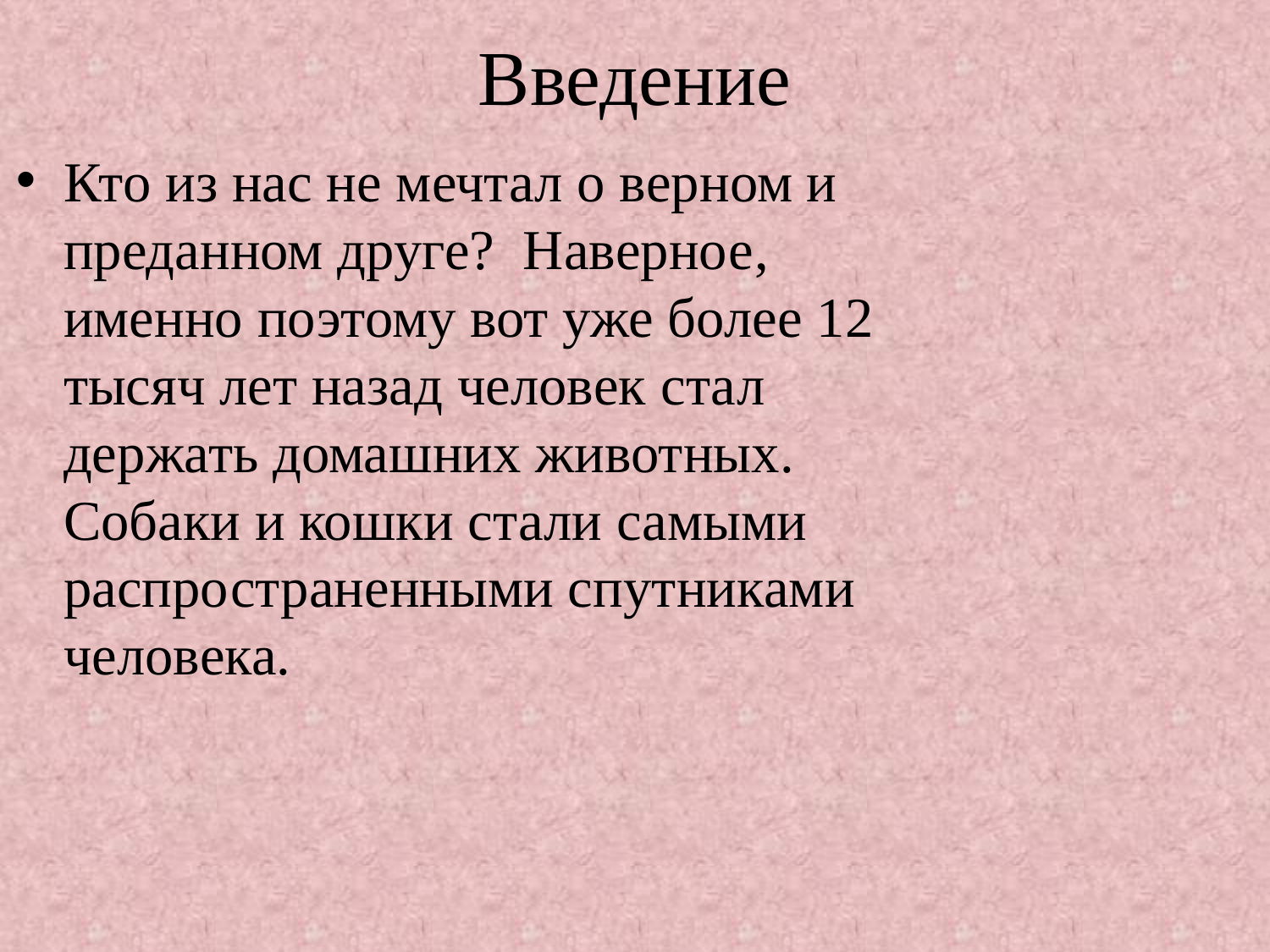

# Введение
Кто из нас не мечтал о верном и преданном друге?  Наверное, именно поэтому вот уже более 12 тысяч лет назад человек стал держать домашних животных. Собаки и кошки стали самыми распространенными спутниками человека.